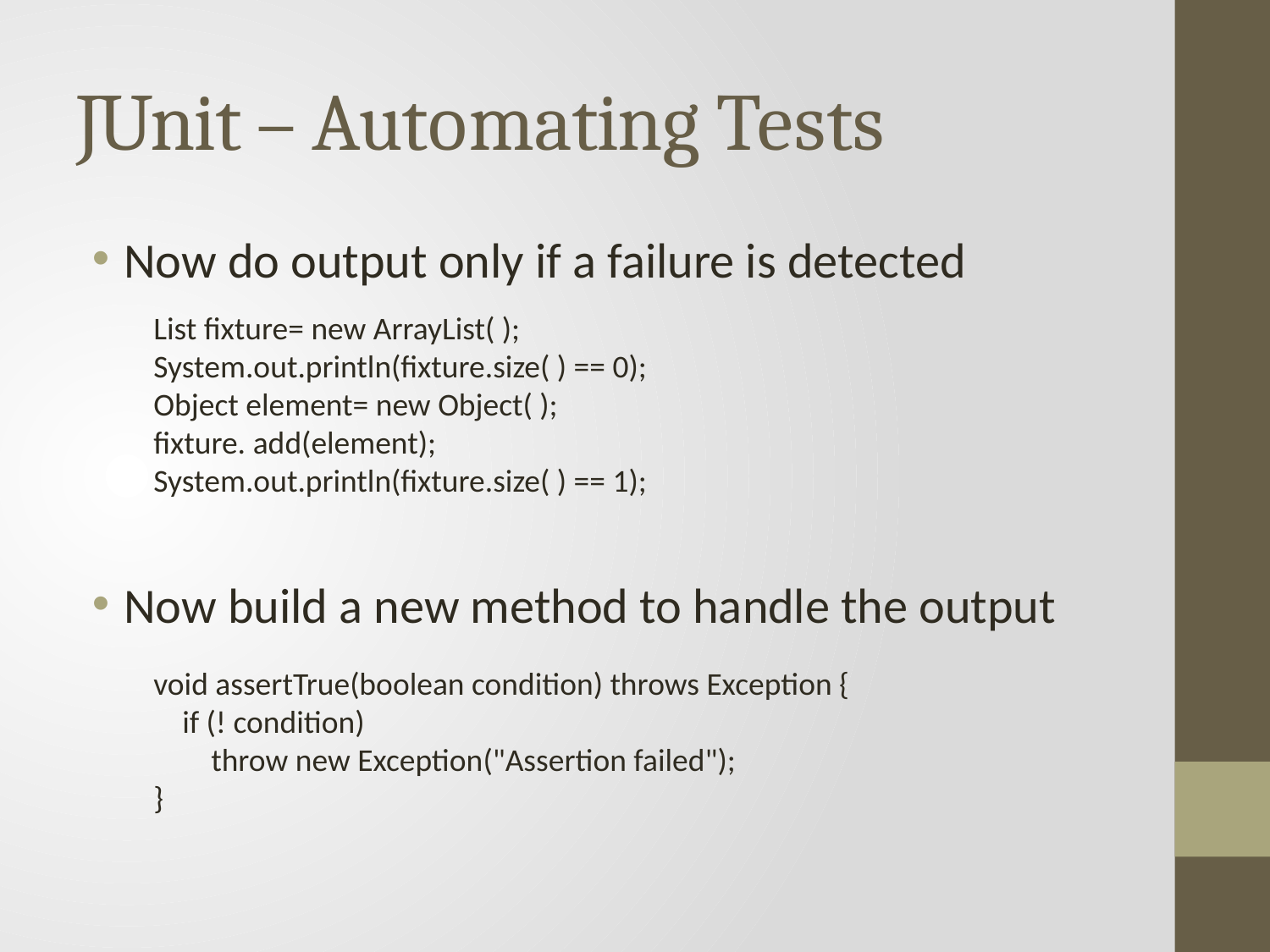

# JUnit – Automating Tests
Now do output only if a failure is detected

Now build a new method to handle the output
List fixture= new ArrayList( );
System.out.println(fixture.size( ) == 0);
Object element= new Object( );
fixture. add(element);
System.out.println(fixture.size( ) == 1);
void assertTrue(boolean condition) throws Exception {
    if (! condition)
        throw new Exception("Assertion failed");
}